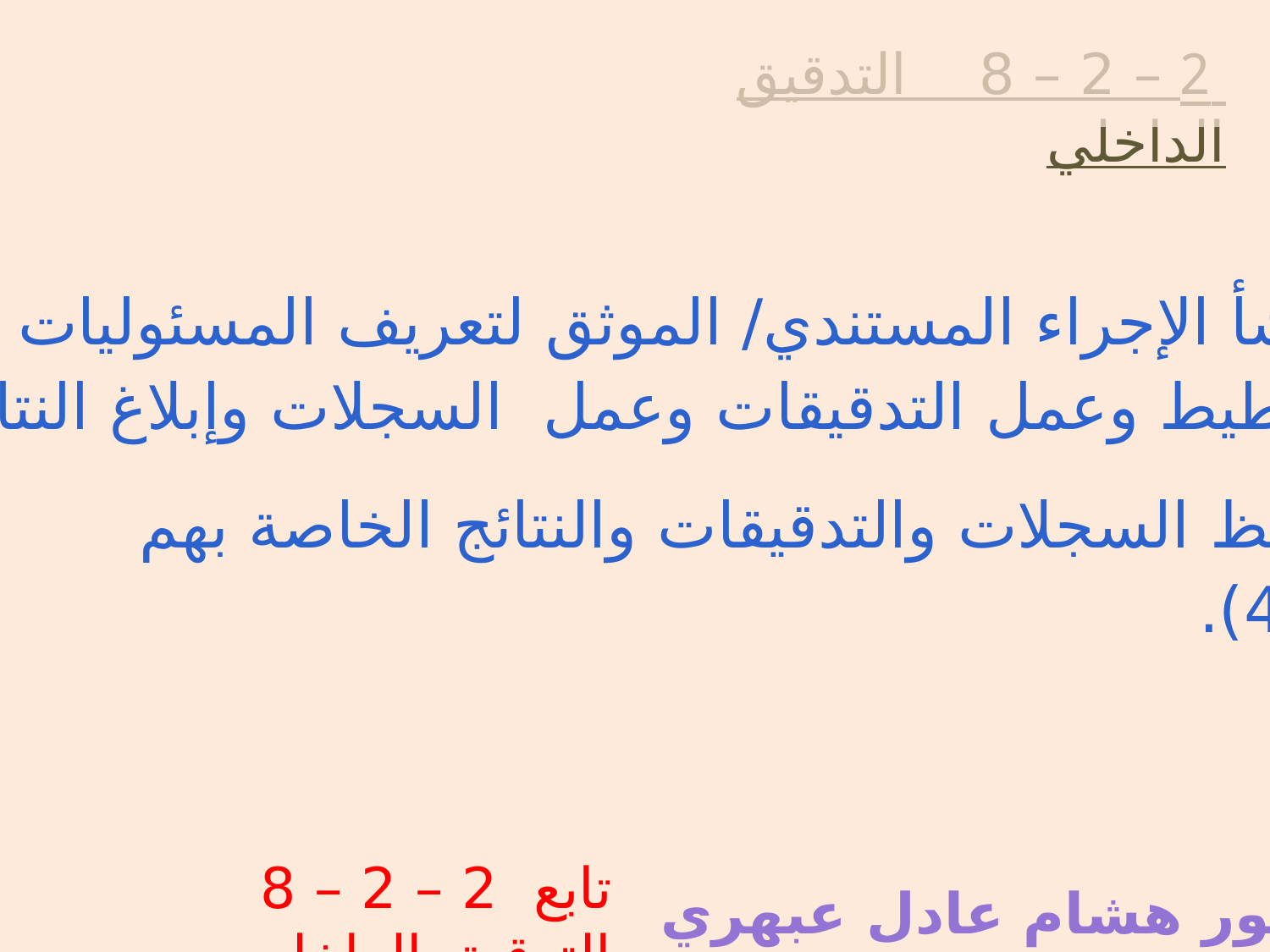

2 – 2 – 8    التدقيق الداخلي
يجب انشأ الإجراء المستندي/ الموثق لتعريف المسئوليات والمتطلبات
من اجل تخطيط وعمل التدقيقات وعمل  السجلات وإبلاغ النتائج.
يجب حفظ السجلات والتدقيقات والنتائج الخاصة بهم
(أنظر 4-2-4).
تابع  2 – 2 – 8  التدقيق الداخلي
الدكتور هشام عادل عبهري